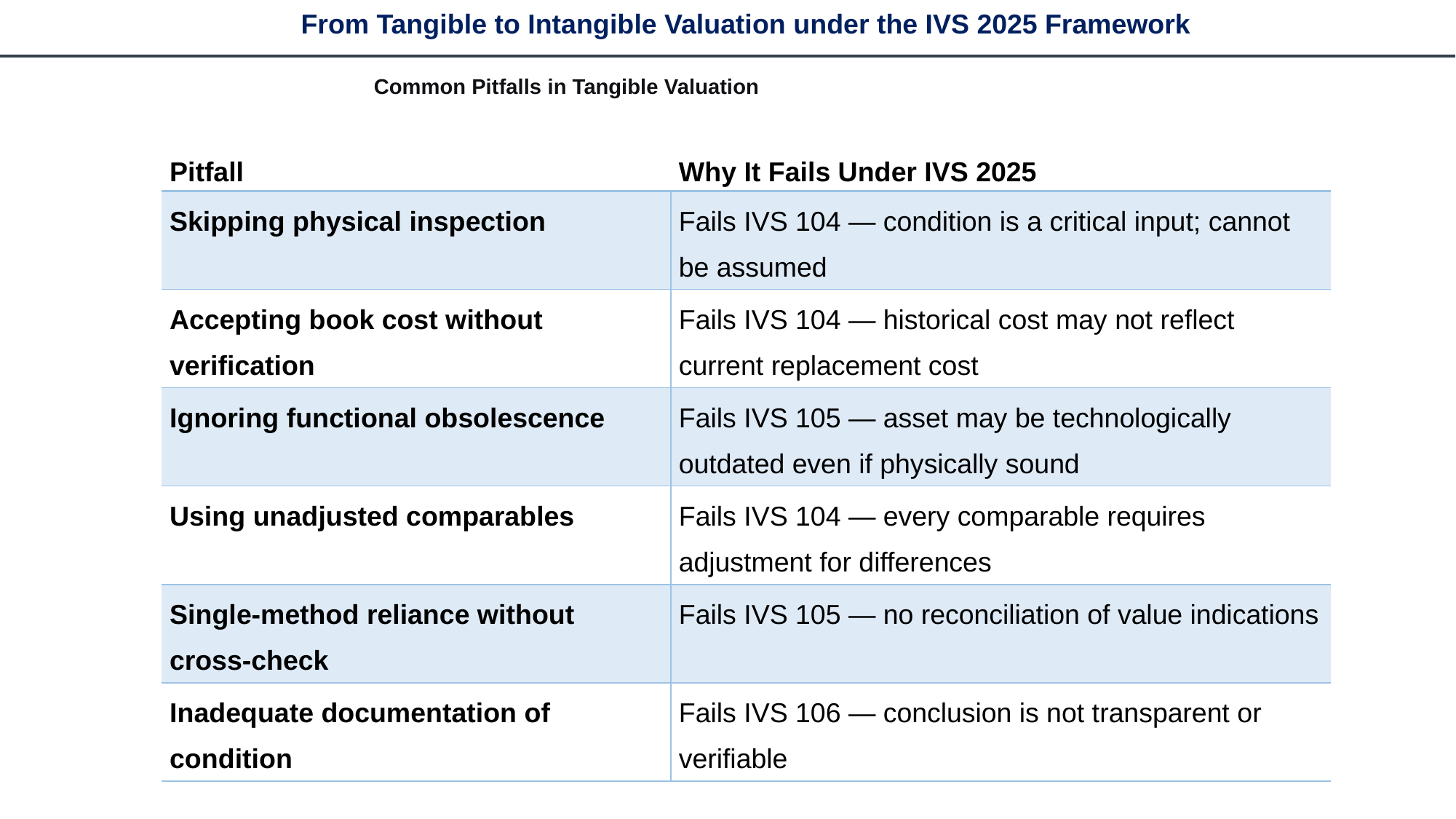

From Tangible to Intangible Valuation under the IVS 2025 Framework
Common Pitfalls in Tangible Valuation
| Pitfall | Why It Fails Under IVS 2025 |
| --- | --- |
| Skipping physical inspection | Fails IVS 104 — condition is a critical input; cannot be assumed |
| Accepting book cost without verification | Fails IVS 104 — historical cost may not reflect current replacement cost |
| Ignoring functional obsolescence | Fails IVS 105 — asset may be technologically outdated even if physically sound |
| Using unadjusted comparables | Fails IVS 104 — every comparable requires adjustment for differences |
| Single-method reliance without cross-check | Fails IVS 105 — no reconciliation of value indications |
| Inadequate documentation of condition | Fails IVS 106 — conclusion is not transparent or verifiable |